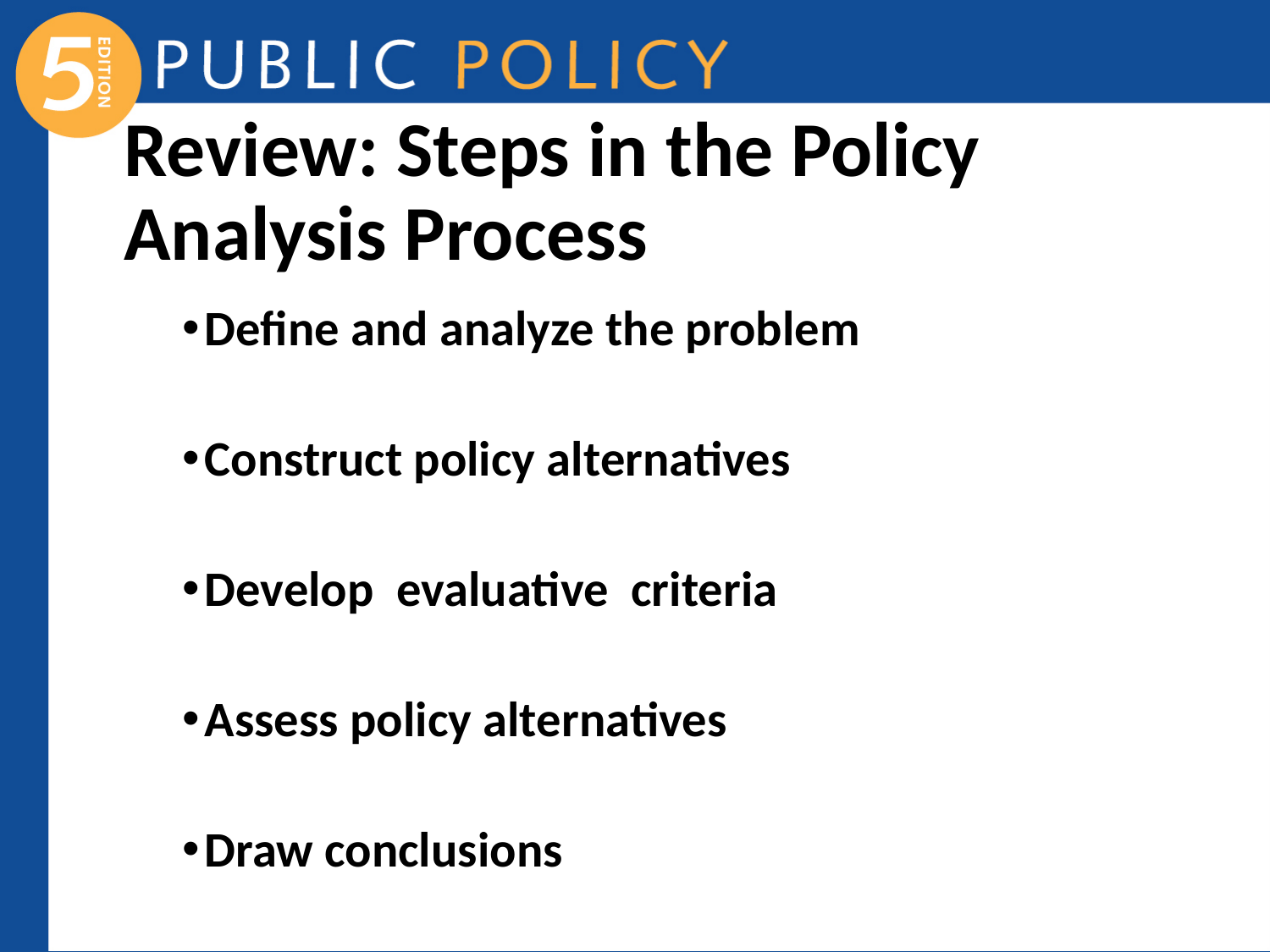

# Review: Steps in the Policy Analysis Process
Define and analyze the problem

Construct policy alternatives

Develop  evaluative  criteria

Assess policy alternatives

Draw conclusions